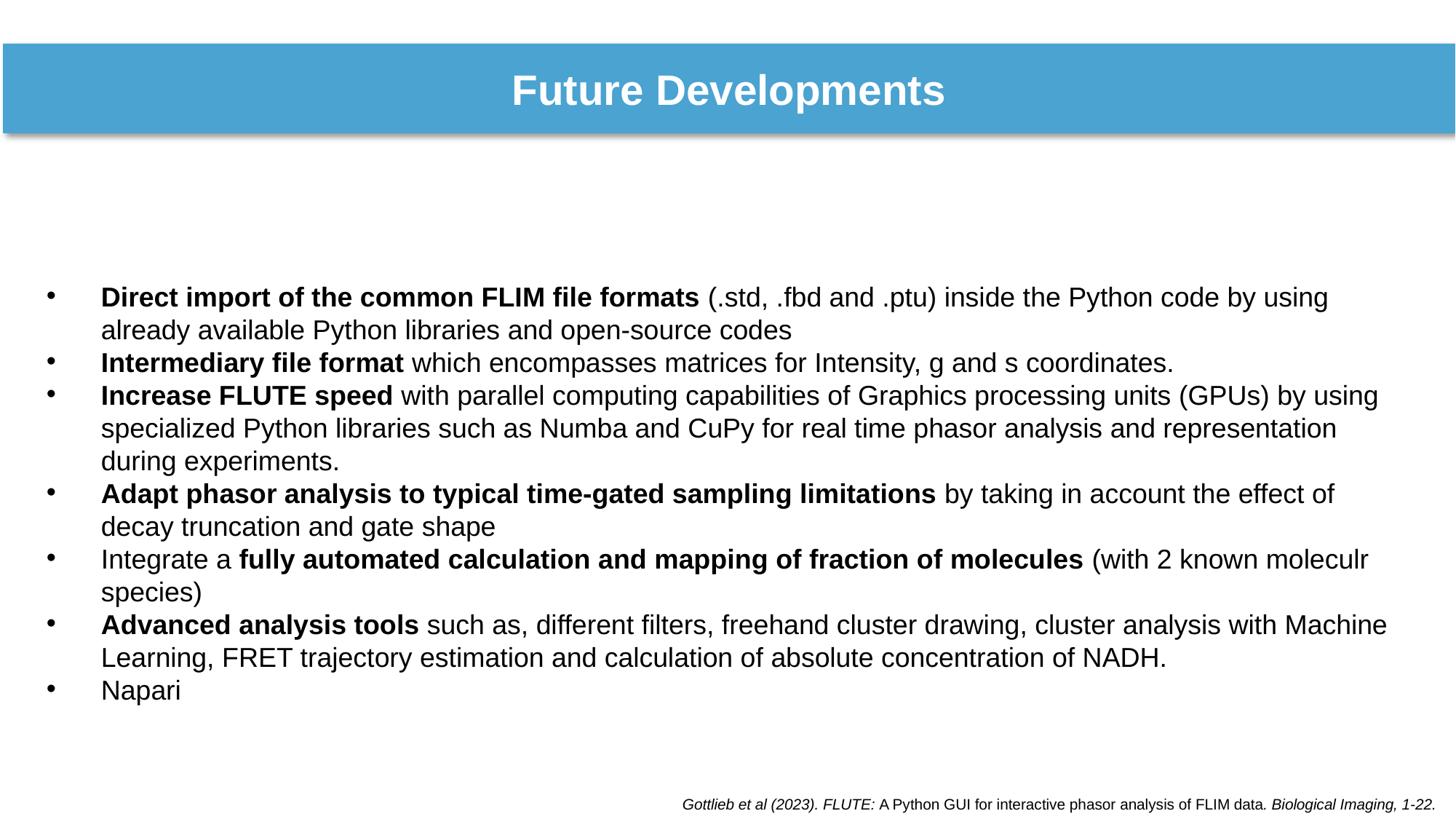

Future Developments
Direct import of the common FLIM file formats (.std, .fbd and .ptu) inside the Python code by using already available Python libraries and open-source codes
Intermediary file format which encompasses matrices for Intensity, g and s coordinates.
Increase FLUTE speed with parallel computing capabilities of Graphics processing units (GPUs) by using specialized Python libraries such as Numba and CuPy for real time phasor analysis and representation during experiments.
Adapt phasor analysis to typical time-gated sampling limitations by taking in account the effect of decay truncation and gate shape
Integrate a fully automated calculation and mapping of fraction of molecules (with 2 known moleculr species)
Advanced analysis tools such as, different filters, freehand cluster drawing, cluster analysis with Machine Learning, FRET trajectory estimation and calculation of absolute concentration of NADH.
Napari
Gottlieb et al (2023). FLUTE: A Python GUI for interactive phasor analysis of FLIM data. Biological Imaging, 1-22.